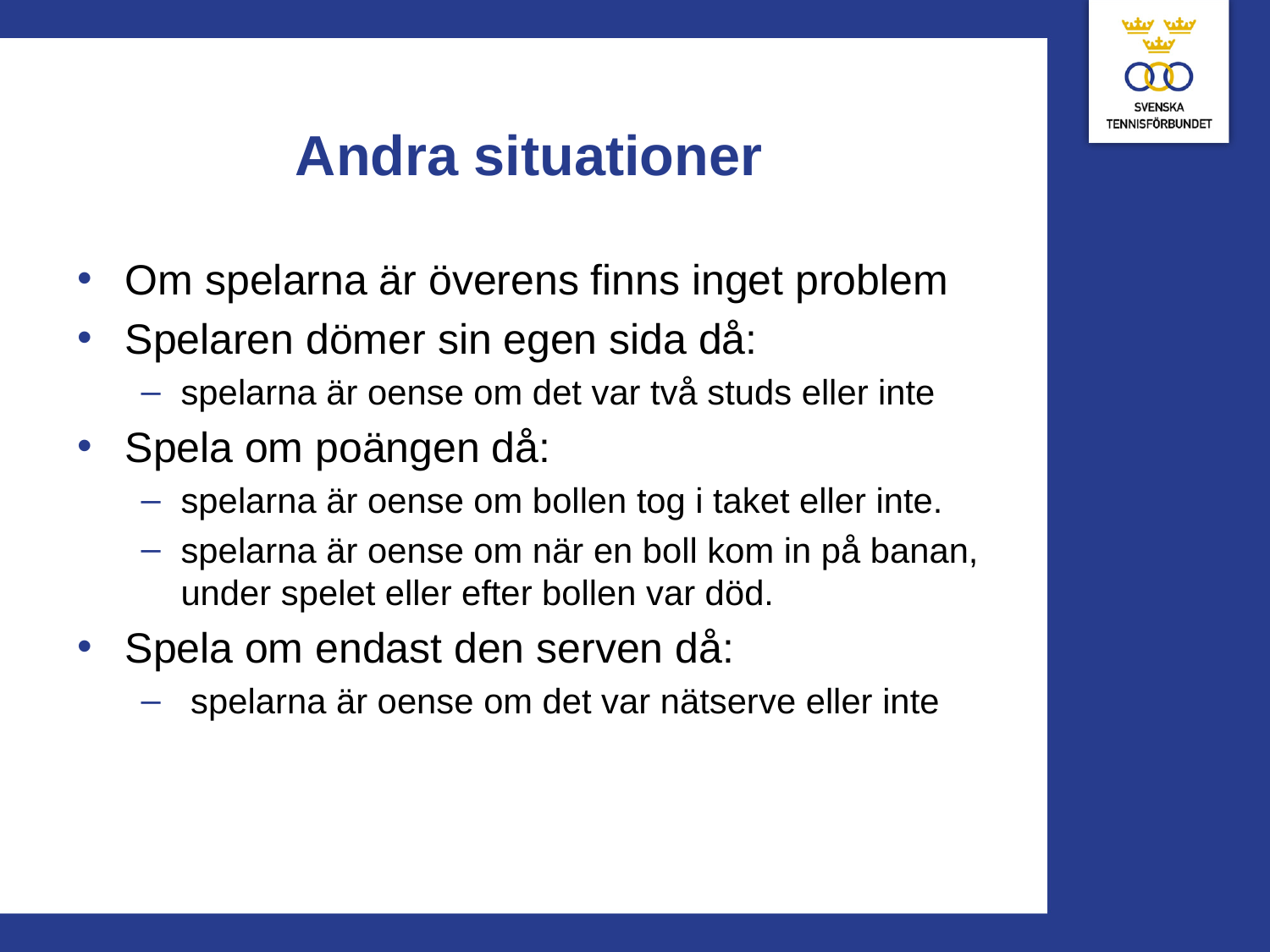

# Andra situationer
Om spelarna är överens finns inget problem
Spelaren dömer sin egen sida då:
spelarna är oense om det var två studs eller inte
Spela om poängen då:
spelarna är oense om bollen tog i taket eller inte.
spelarna är oense om när en boll kom in på banan, under spelet eller efter bollen var död.
Spela om endast den serven då:
 spelarna är oense om det var nätserve eller inte